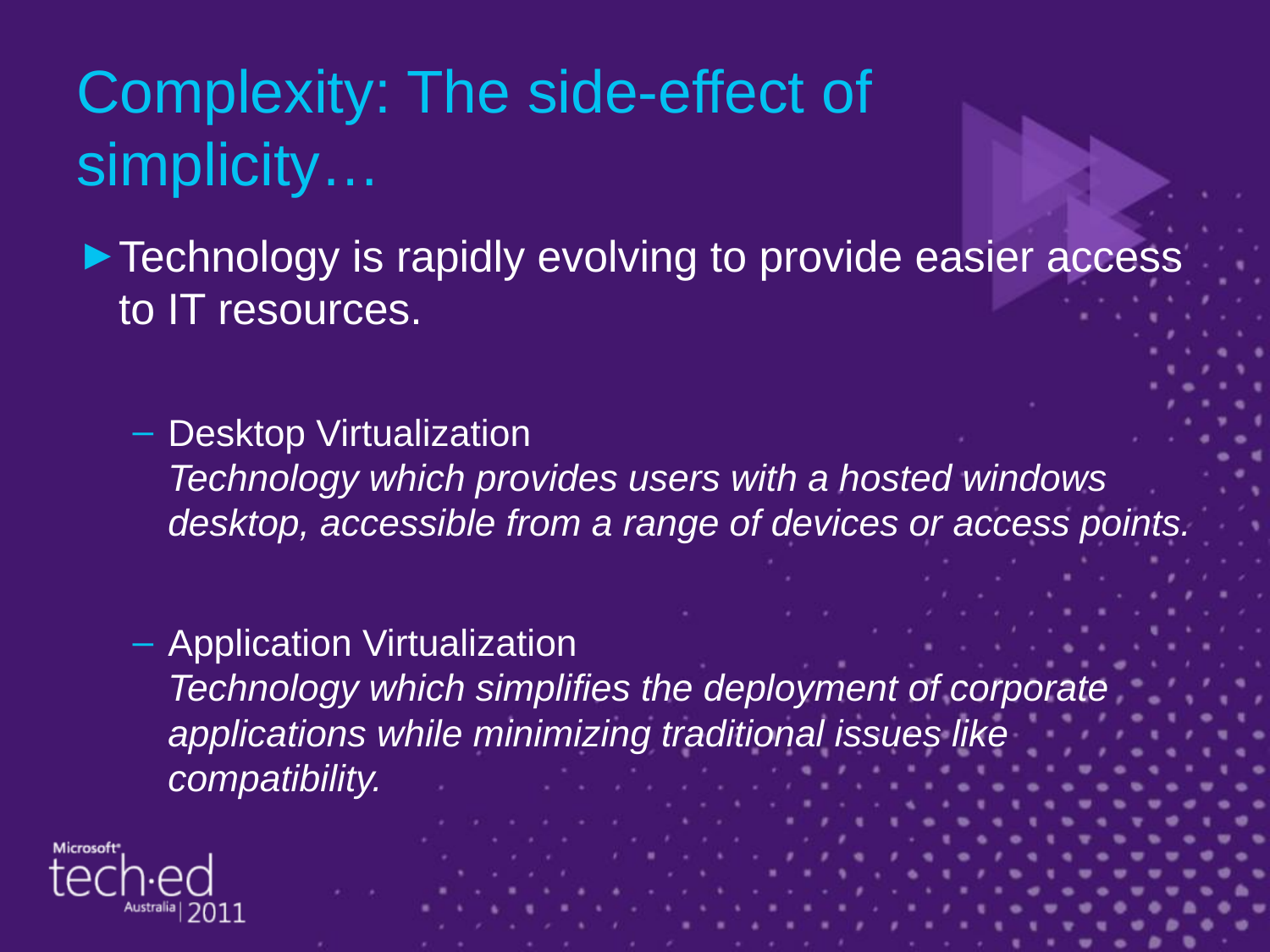

# Complexity: The side-effect of simplicity…
Technology is rapidly evolving to provide easier access to IT resources.

Desktop Virtualization
Technology which provides users with a hosted windows desktop, accessible from a range of devices or access points.

Application Virtualization
Technology which simplifies the deployment of corporate applications while minimizing traditional issues like compatibility.